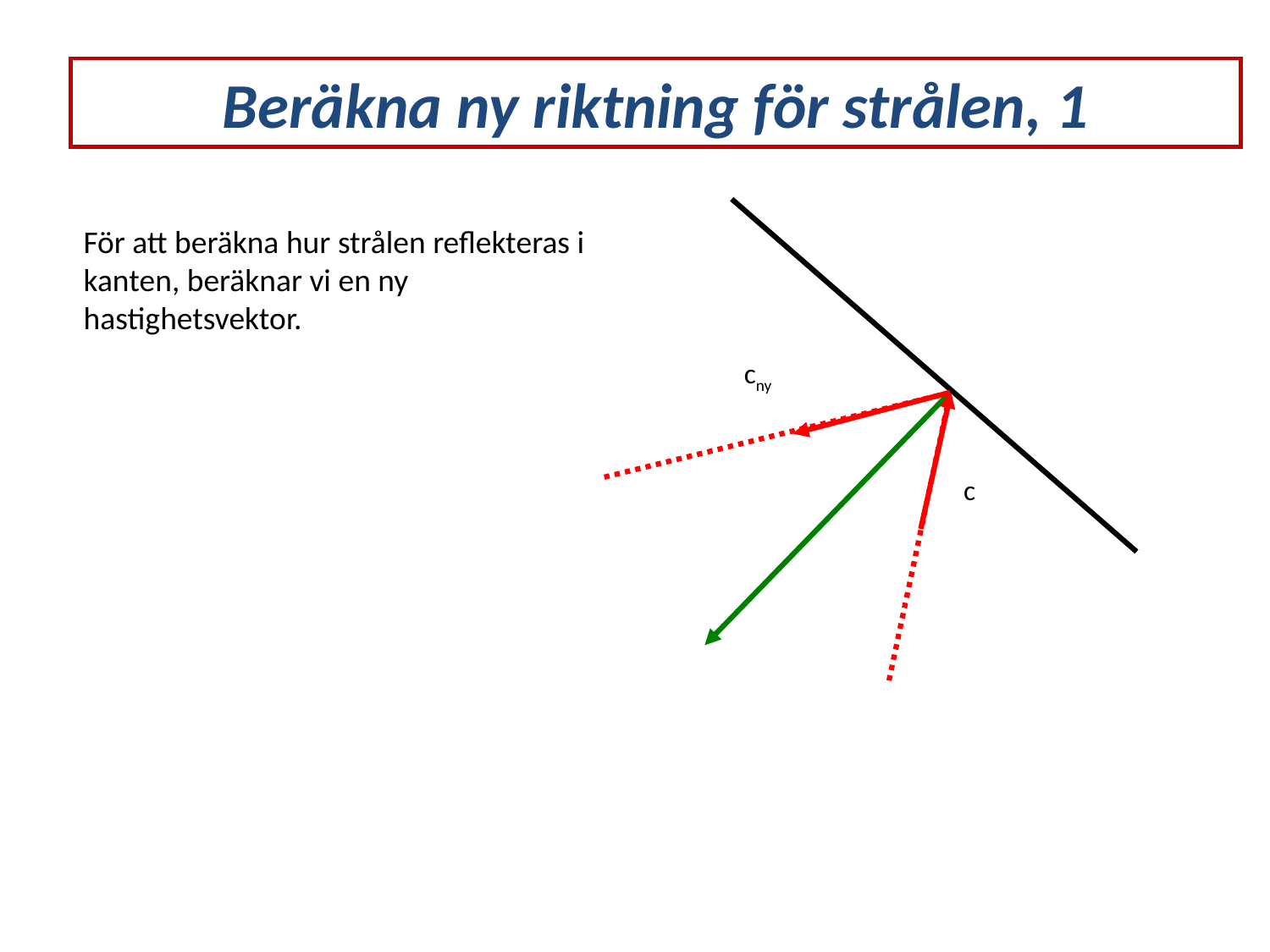

Beräkna ny riktning för strålen, 1

För att beräkna hur strålen reflekteras i kanten, beräknar vi en ny hastighetsvektor.

cny

c